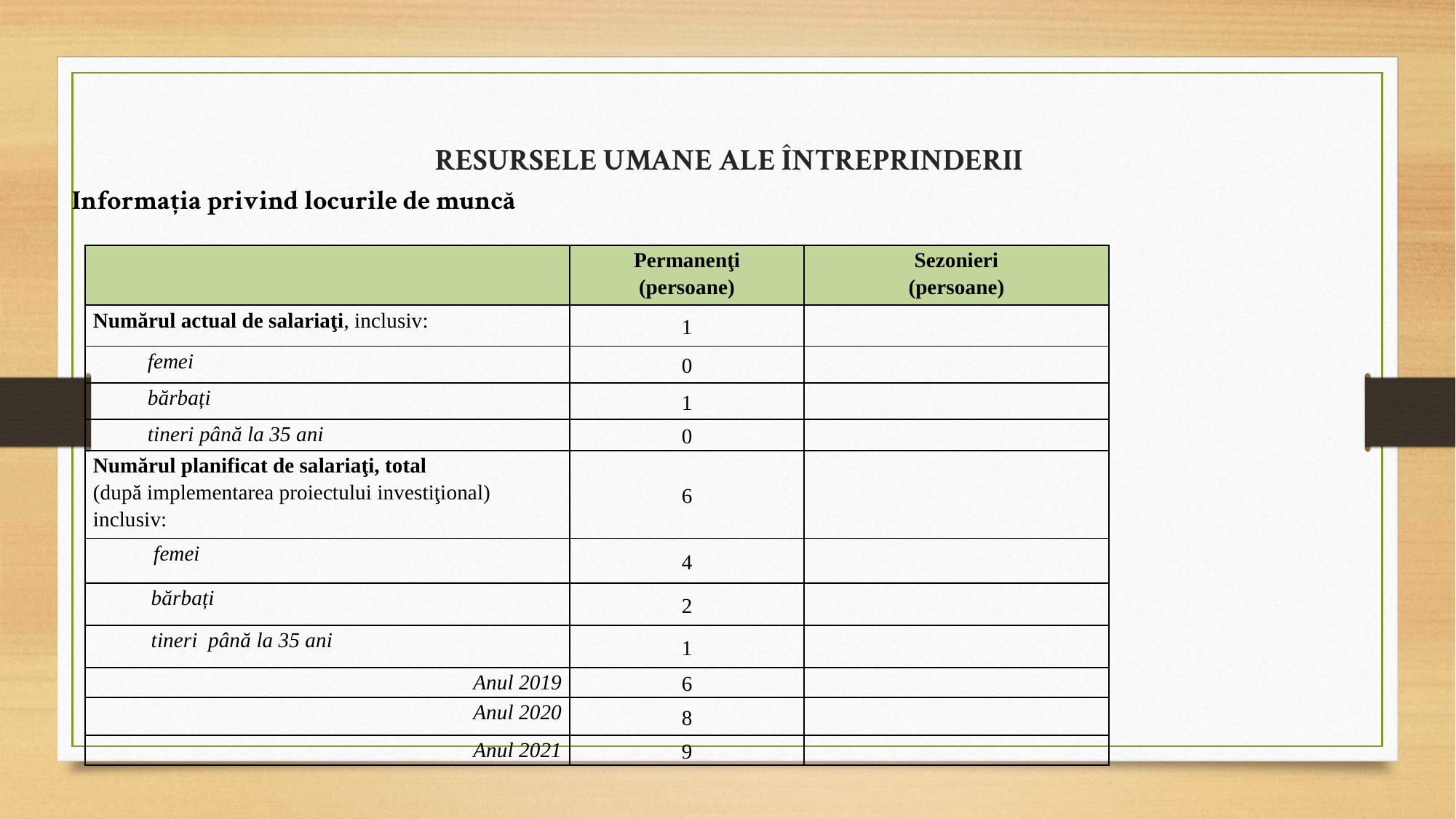

# RESURSELE UMANE ALE ÎNTREPRINDERII
 Informația privind locurile de muncă
|  | Permanenţi (persoane) | Sezonieri (persoane) |
| --- | --- | --- |
| Numărul actual de salariaţi, inclusiv: | 1 |  |
| femei | 0 |  |
| bărbați | 1 |  |
| tineri până la 35 ani | 0 |  |
| Numărul planificat de salariaţi, total (după implementarea proiectului investiţional) inclusiv: | 6 |  |
| femei | 4 |  |
| bărbați | 2 |  |
| tineri până la 35 ani | 1 |  |
| Anul 2019 | 6 |  |
| Anul 2020 | 8 |  |
| Anul 2021 | 9 |  |